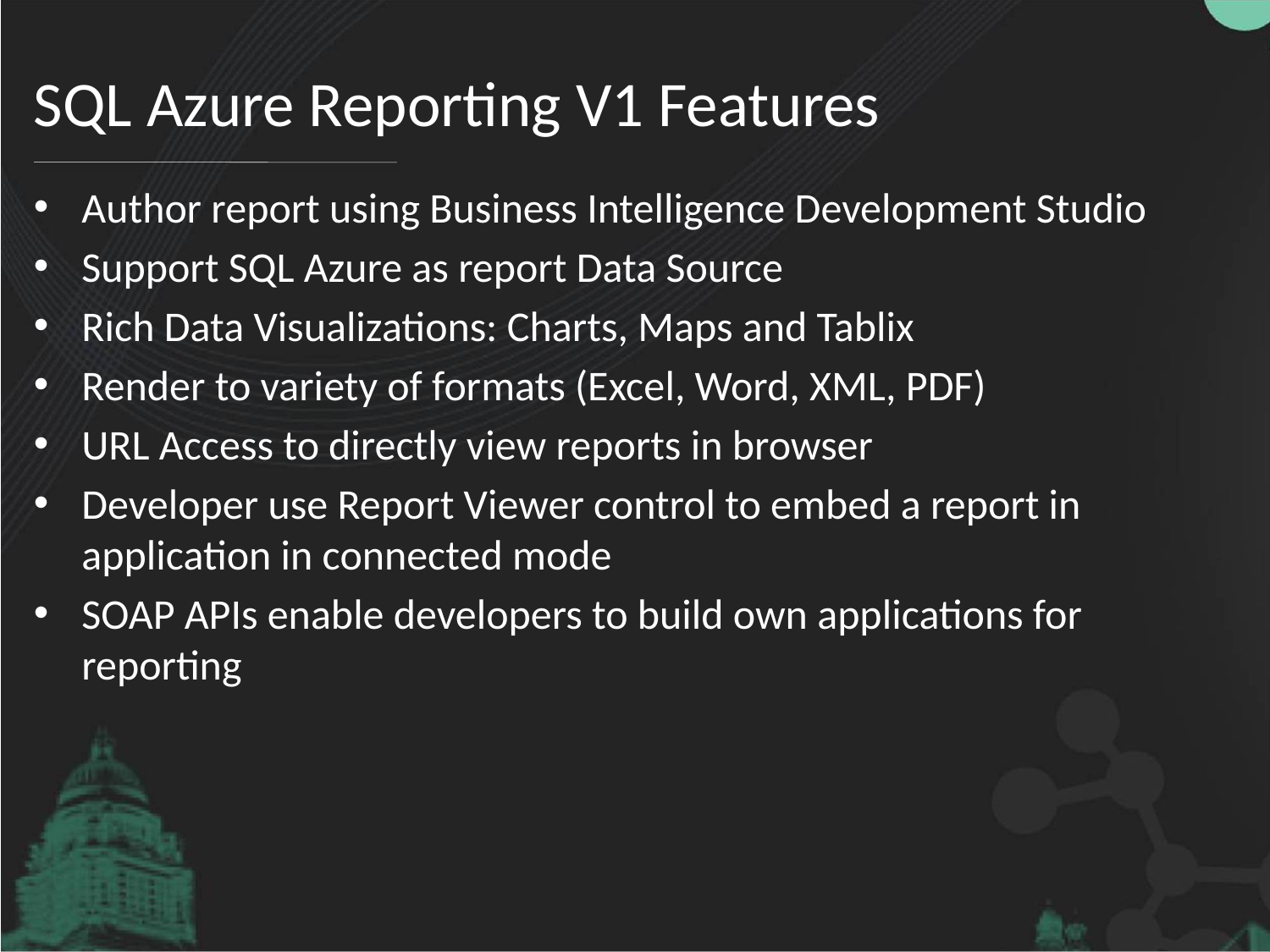

# SQL Azure Reporting V1 Features
Author report using Business Intelligence Development Studio
Support SQL Azure as report Data Source
Rich Data Visualizations: Charts, Maps and Tablix
Render to variety of formats (Excel, Word, XML, PDF)
URL Access to directly view reports in browser
Developer use Report Viewer control to embed a report in application in connected mode
SOAP APIs enable developers to build own applications for reporting